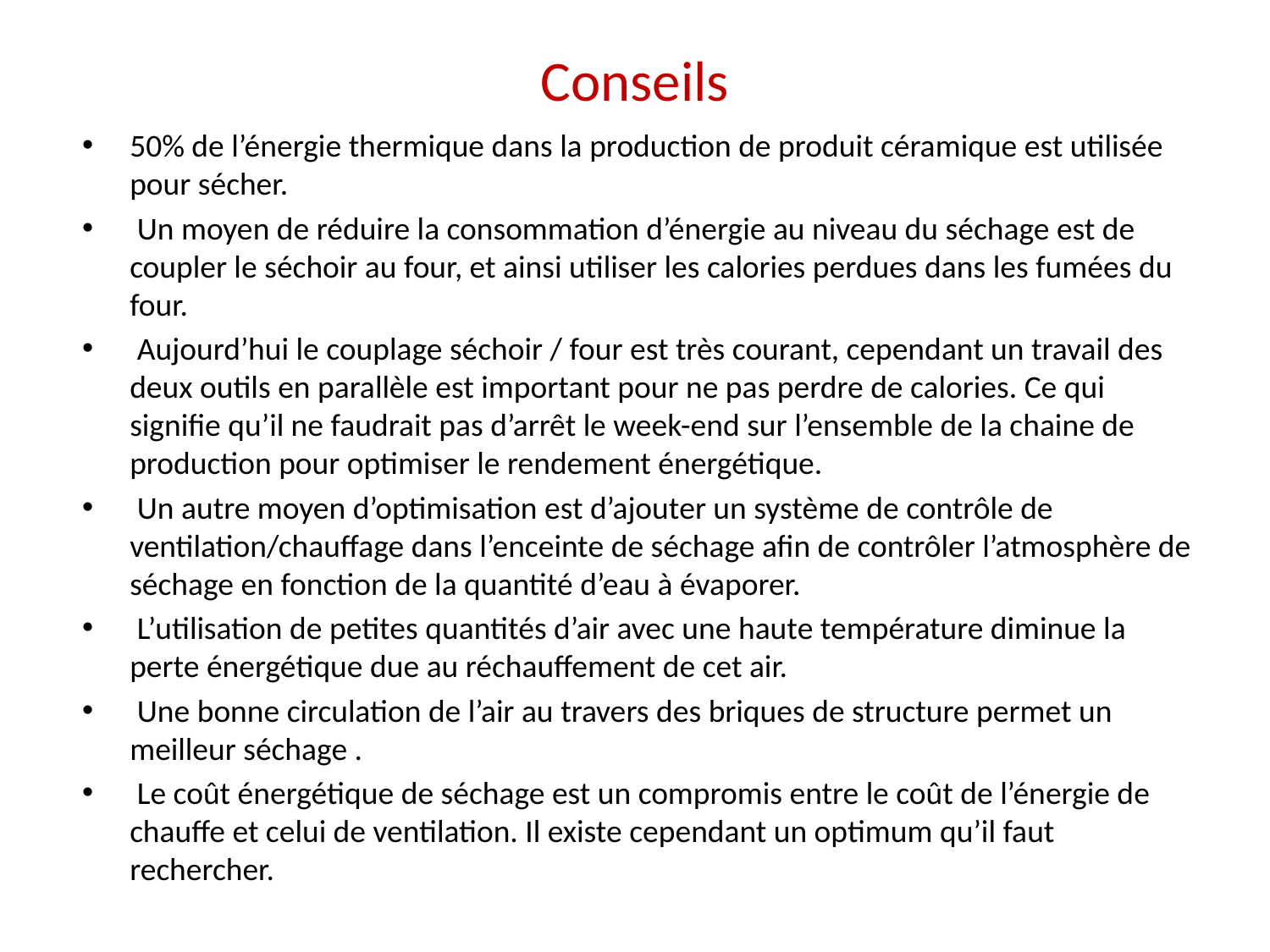

# Conseils
50% de l’énergie thermique dans la production de produit céramique est utilisée pour sécher.
 Un moyen de réduire la consommation d’énergie au niveau du séchage est de coupler le séchoir au four, et ainsi utiliser les calories perdues dans les fumées du four.
 Aujourd’hui le couplage séchoir / four est très courant, cependant un travail des deux outils en parallèle est important pour ne pas perdre de calories. Ce qui signifie qu’il ne faudrait pas d’arrêt le week-end sur l’ensemble de la chaine de production pour optimiser le rendement énergétique.
 Un autre moyen d’optimisation est d’ajouter un système de contrôle de ventilation/chauffage dans l’enceinte de séchage afin de contrôler l’atmosphère de séchage en fonction de la quantité d’eau à évaporer.
 L’utilisation de petites quantités d’air avec une haute température diminue la perte énergétique due au réchauffement de cet air.
 Une bonne circulation de l’air au travers des briques de structure permet un meilleur séchage .
 Le coût énergétique de séchage est un compromis entre le coût de l’énergie de chauffe et celui de ventilation. Il existe cependant un optimum qu’il faut rechercher.